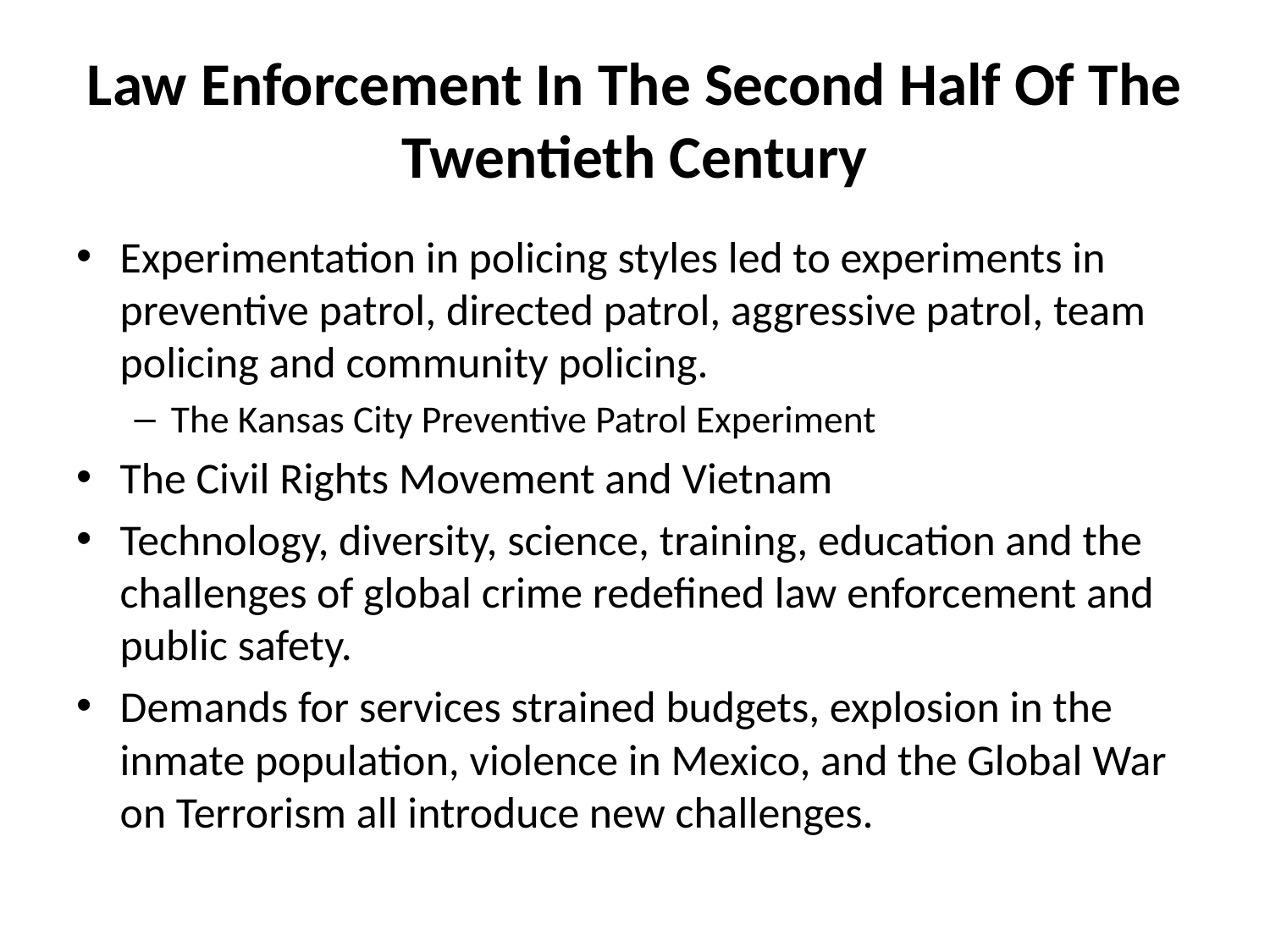

# Law Enforcement In The Second Half Of The Twentieth Century
Experimentation in policing styles led to experiments in preventive patrol, directed patrol, aggressive patrol, team policing and community policing.
The Kansas City Preventive Patrol Experiment
The Civil Rights Movement and Vietnam
Technology, diversity, science, training, education and the challenges of global crime redefined law enforcement and public safety.
Demands for services strained budgets, explosion in the inmate population, violence in Mexico, and the Global War on Terrorism all introduce new challenges.